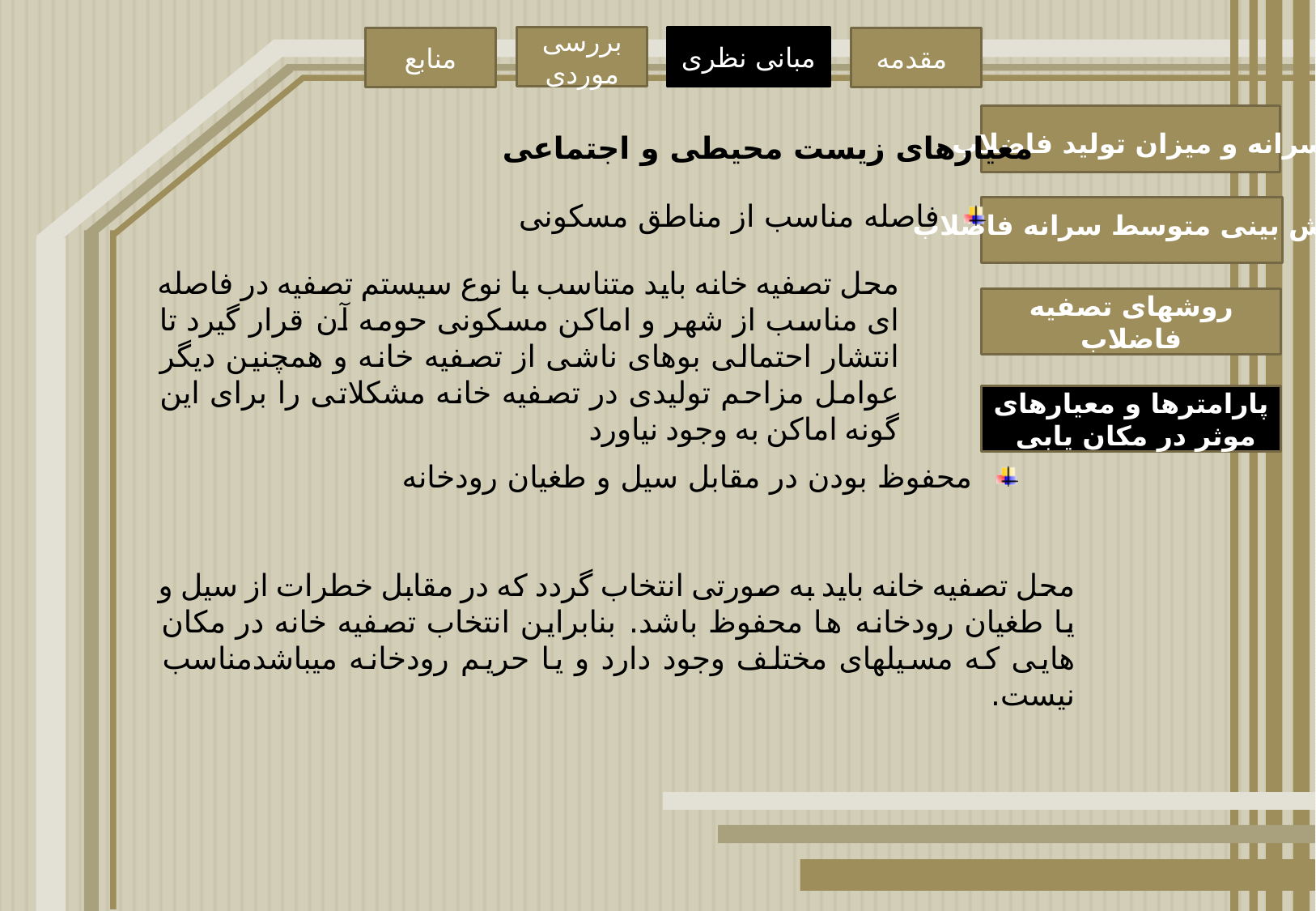

بررسی موردی
مبانی نظری
منابع
مقدمه

سرانه و میزان تولید فاضلاب
معیارهای زیست محیطی و اجتماعی
فاصله مناسب از مناطق مسکونی
پیش بینی متوسط سرانه فاضلاب
محل تصفیه خانه باید متناسب با نوع سیستم تصفیه در فاصله ای مناسب از شهر و اماکن مسکونی حومه آن قرار گیرد تا انتشار احتمالی بوهای ناشی از تصفیه خانه و همچنین دیگر عوامل مزاحم تولیدی در تصفیه خانه مشکلاتی را برای این گونه اماکن به وجود نیاورد
روشهای تصفیه فاضلاب
پارامترها و معیارهای موثر در مکان یابی
محفوظ بودن در مقابل سیل و طغیان رودخانه
محل تصفیه خانه باید به صورتی انتخاب گردد که در مقابل خطرات از سیل و یا طغیان رودخانه ها محفوظ باشد. بنابراین انتخاب تصفیه خانه در مکان هایی که مسیلهای مختلف وجود دارد و یا حریم رودخانه میباشدمناسب نیست.